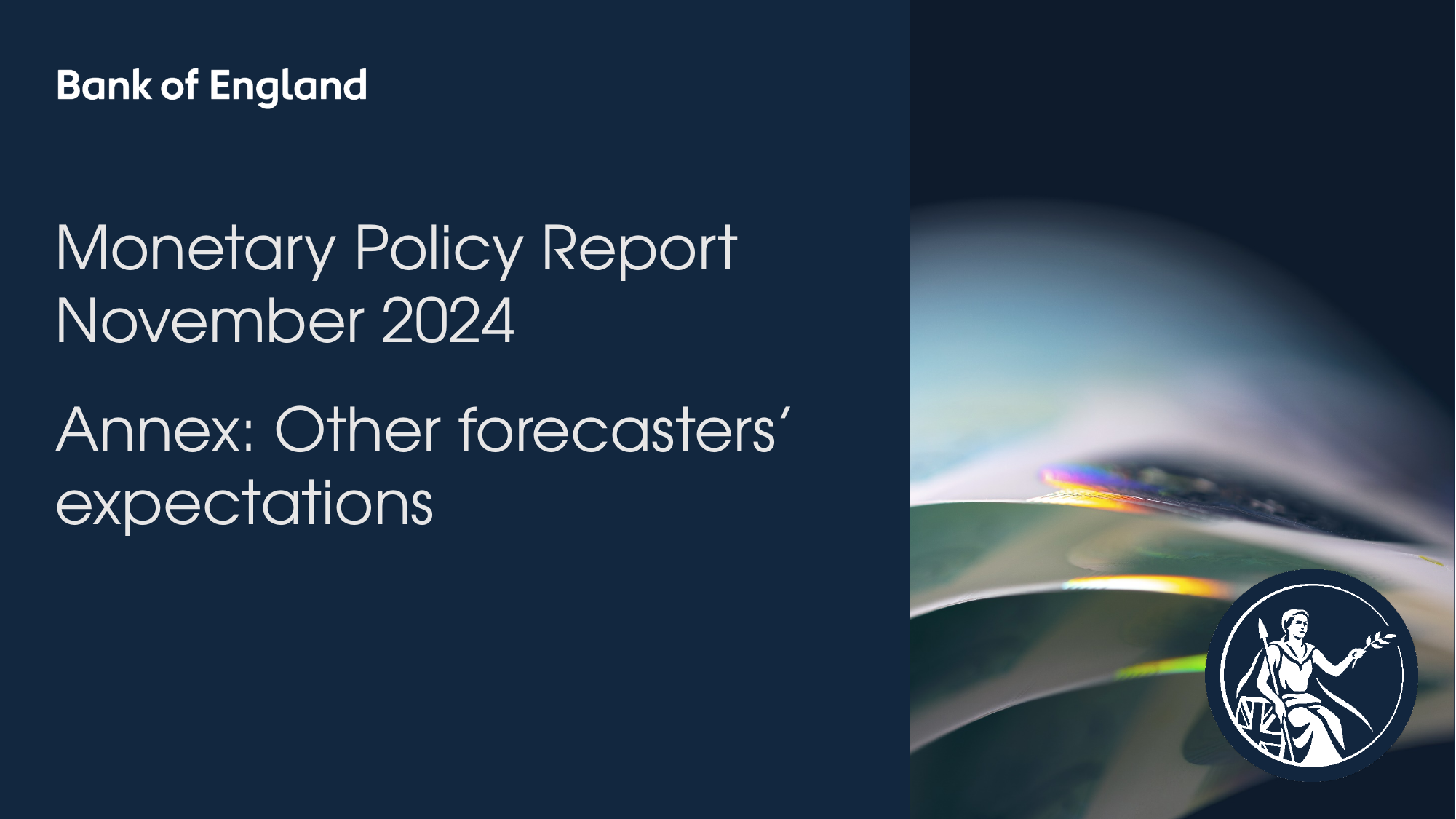

Monetary Policy Report
November 2024
Annex: Other forecasters’ expectations